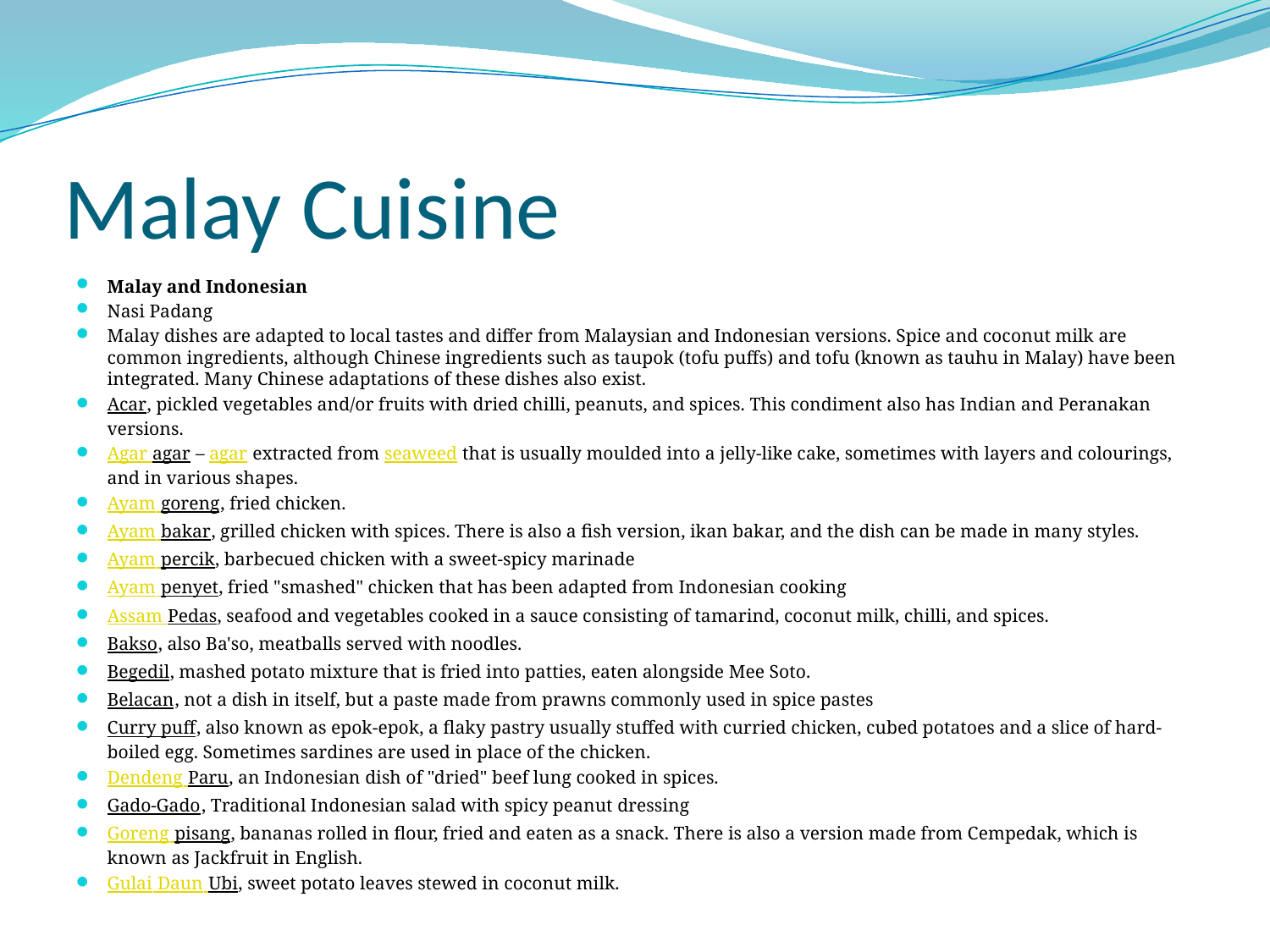

# Malay Cuisine
Malay and Indonesian
Nasi Padang
Malay dishes are adapted to local tastes and differ from Malaysian and Indonesian versions. Spice and coconut milk are common ingredients, although Chinese ingredients such as taupok (tofu puffs) and tofu (known as tauhu in Malay) have been integrated. Many Chinese adaptations of these dishes also exist.
Acar, pickled vegetables and/or fruits with dried chilli, peanuts, and spices. This condiment also has Indian and Peranakan versions.
Agar agar – agar extracted from seaweed that is usually moulded into a jelly-like cake, sometimes with layers and colourings, and in various shapes.
Ayam goreng, fried chicken.
Ayam bakar, grilled chicken with spices. There is also a fish version, ikan bakar, and the dish can be made in many styles.
Ayam percik, barbecued chicken with a sweet-spicy marinade
Ayam penyet, fried "smashed" chicken that has been adapted from Indonesian cooking
Assam Pedas, seafood and vegetables cooked in a sauce consisting of tamarind, coconut milk, chilli, and spices.
Bakso, also Ba'so, meatballs served with noodles.
Begedil, mashed potato mixture that is fried into patties, eaten alongside Mee Soto.
Belacan, not a dish in itself, but a paste made from prawns commonly used in spice pastes
Curry puff, also known as epok-epok, a flaky pastry usually stuffed with curried chicken, cubed potatoes and a slice of hard-boiled egg. Sometimes sardines are used in place of the chicken.
Dendeng Paru, an Indonesian dish of "dried" beef lung cooked in spices.
Gado-Gado, Traditional Indonesian salad with spicy peanut dressing
Goreng pisang, bananas rolled in flour, fried and eaten as a snack. There is also a version made from Cempedak, which is known as Jackfruit in English.
Gulai Daun Ubi, sweet potato leaves stewed in coconut milk.